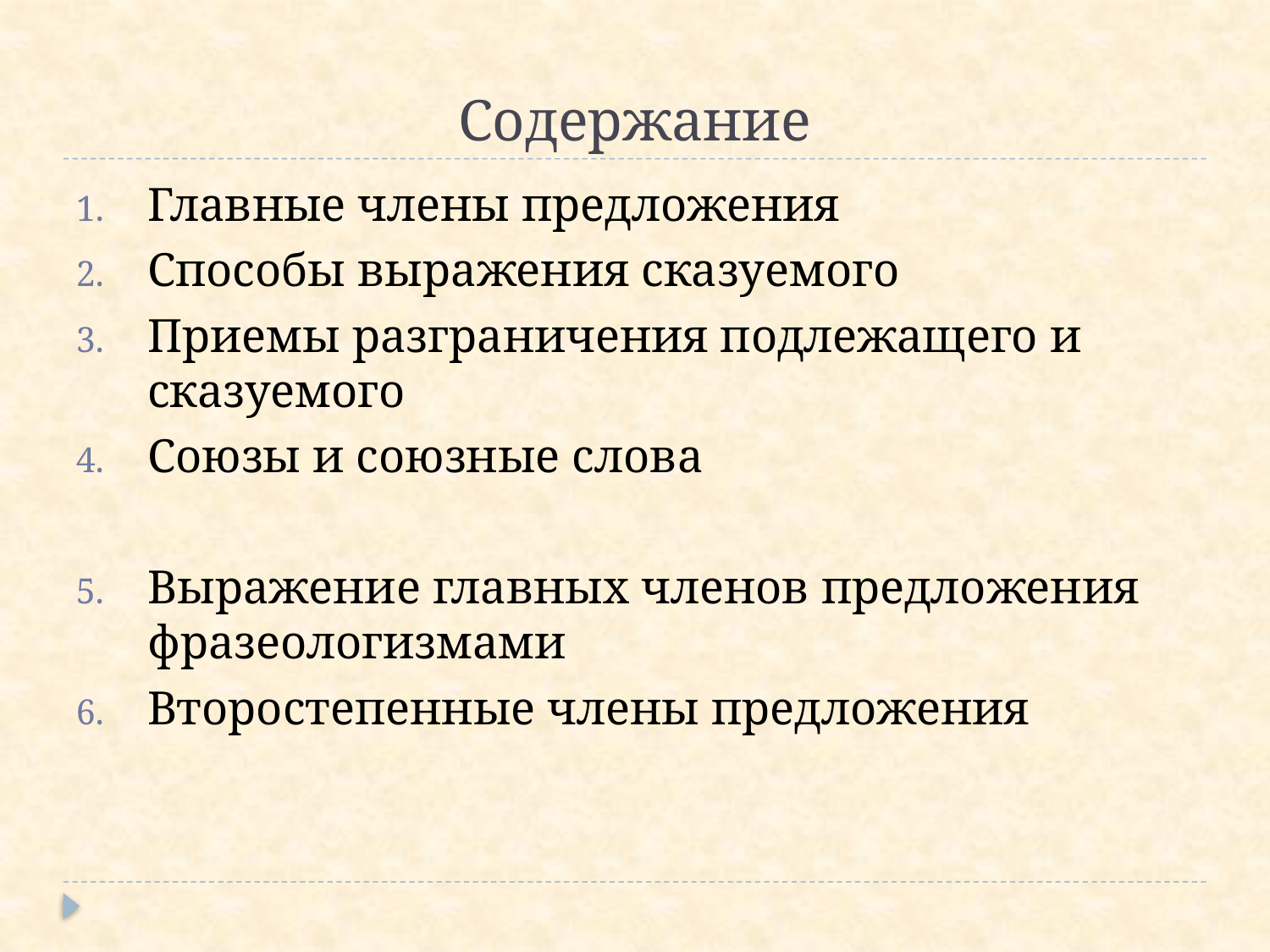

# Содержание
Главные члены предложения
Способы выражения сказуемого
Приемы разграничения подлежащего и сказуемого
Союзы и союзные слова

Выражение главных членов предложения фразеологизмами
Второстепенные члены предложения